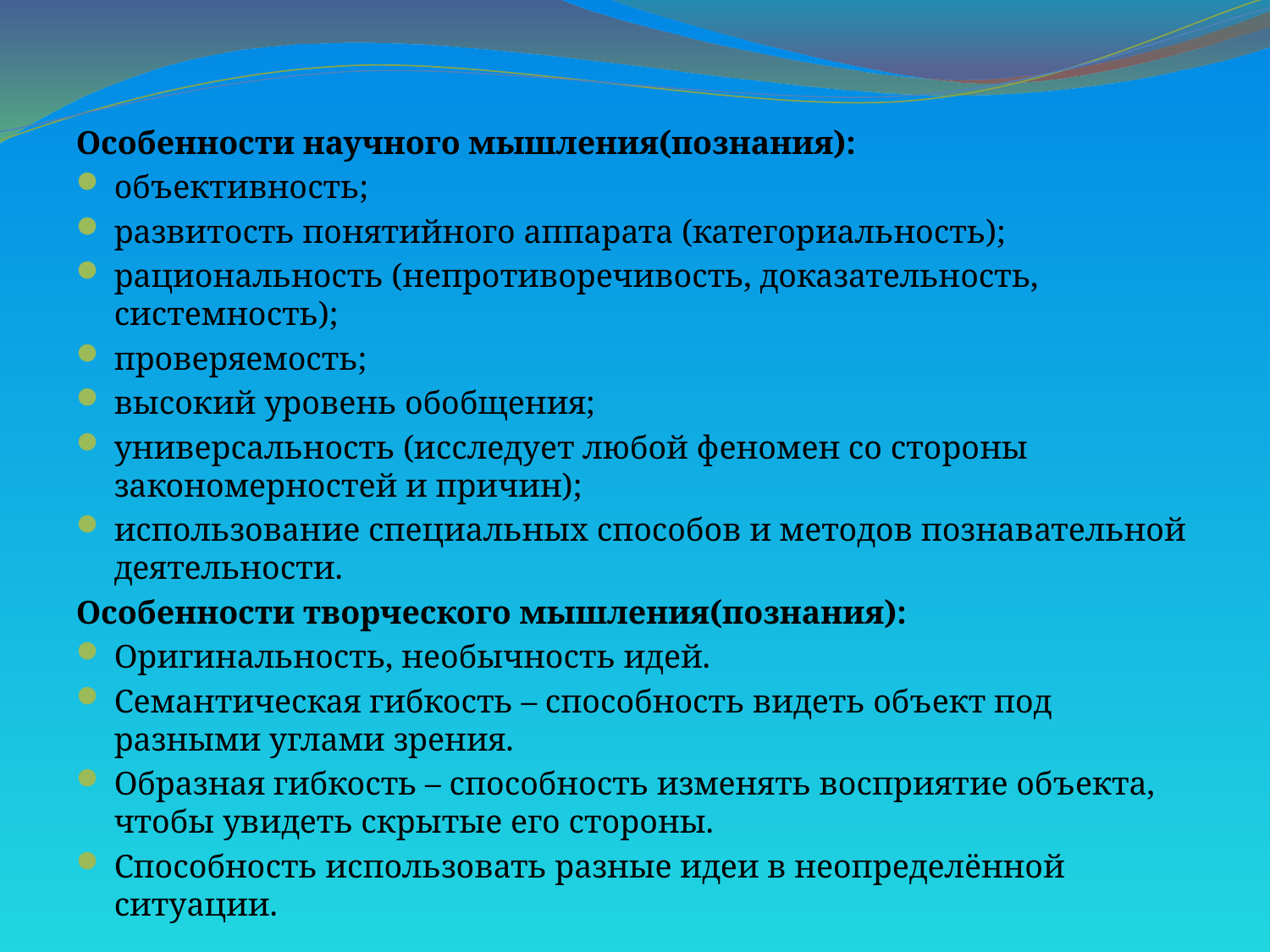

#
Особенности научного мышления(познания):
объективность;
развитость понятийного аппарата (категориальность);
рациональность (непротиворечивость, доказательность, системность);
проверяемость;
высокий уровень обобщения;
универсальность (исследует любой феномен со стороны закономерностей и причин);
использование специальных способов и методов познавательной деятельности.
Особенности творческого мышления(познания):
Оригинальность, необычность идей.
Семантическая гибкость – способность видеть объект под разными углами зрения.
Образная гибкость – способность изменять восприятие объекта, чтобы увидеть скрытые его стороны.
Способность использовать разные идеи в неопределённой ситуации.